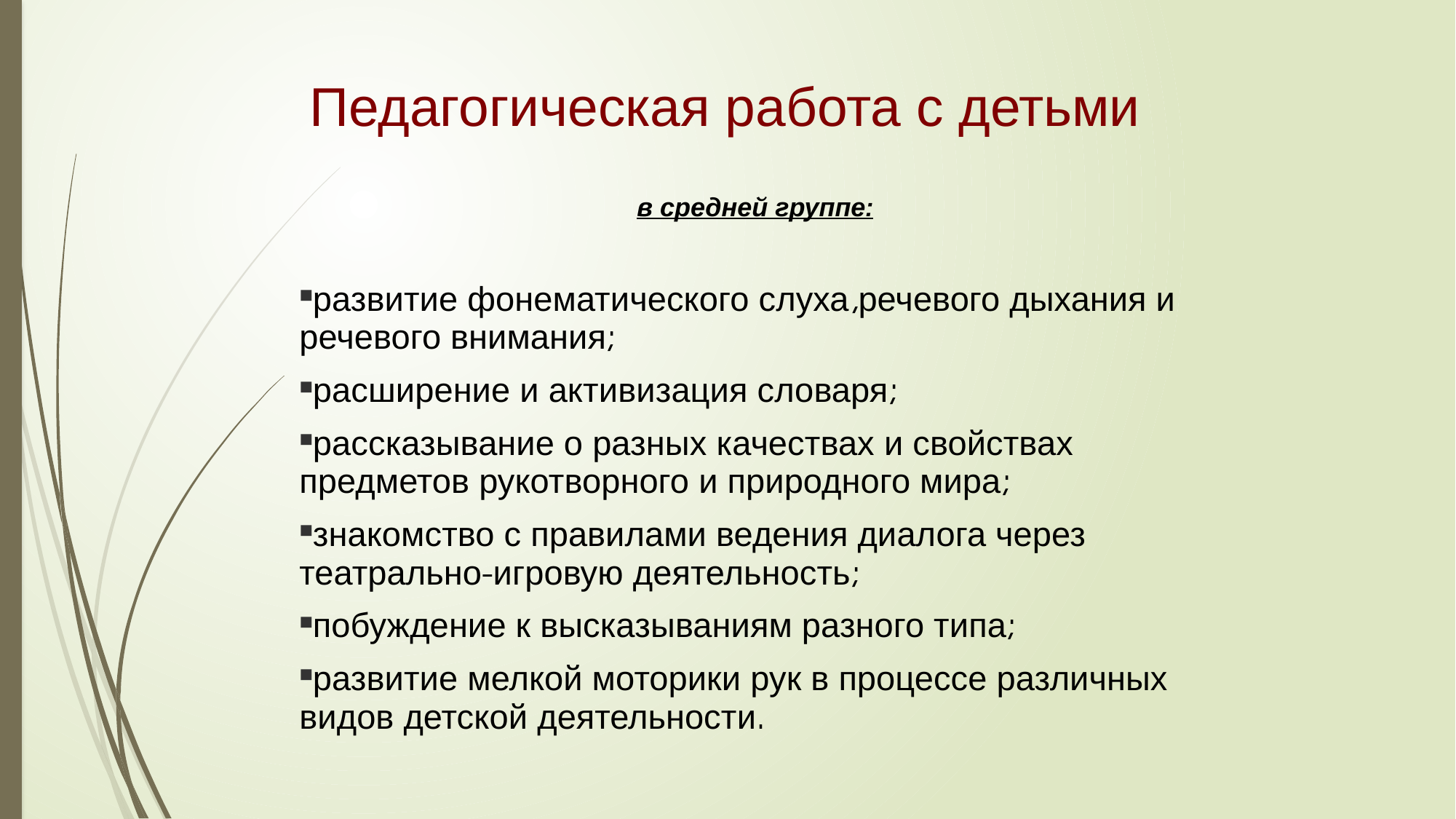

# Педагогическая работа с детьми
в средней группе:

развитие фонематического слуха,речевого дыхания и речевого внимания;
расширение и активизация словаря;
рассказывание о разных качествах и свойствах предметов рукотворного и природного мира;
знакомство с правилами ведения диалога через театрально-игровую деятельность;
побуждение к высказываниям разного типа;
развитие мелкой моторики рук в процессе различных видов детской деятельности.